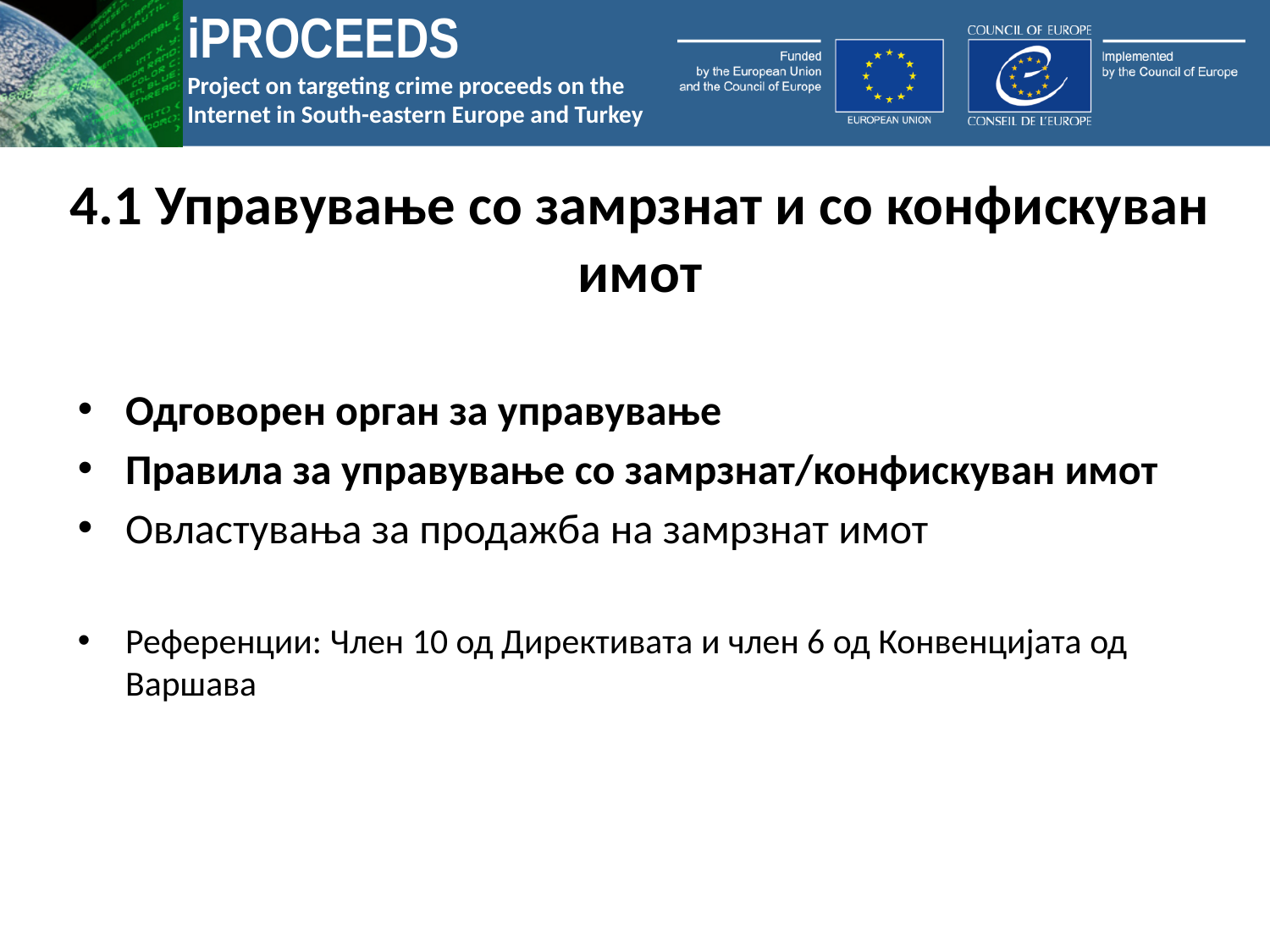

# 4.1 Управување со замрзнат и со конфискуван имот

Одговорен орган за управување
Правила за управување со замрзнат/конфискуван имот
Овластувања за продажба на замрзнат имот

Референции: Член 10 од Директивата и член 6 од Конвенцијата од Варшава